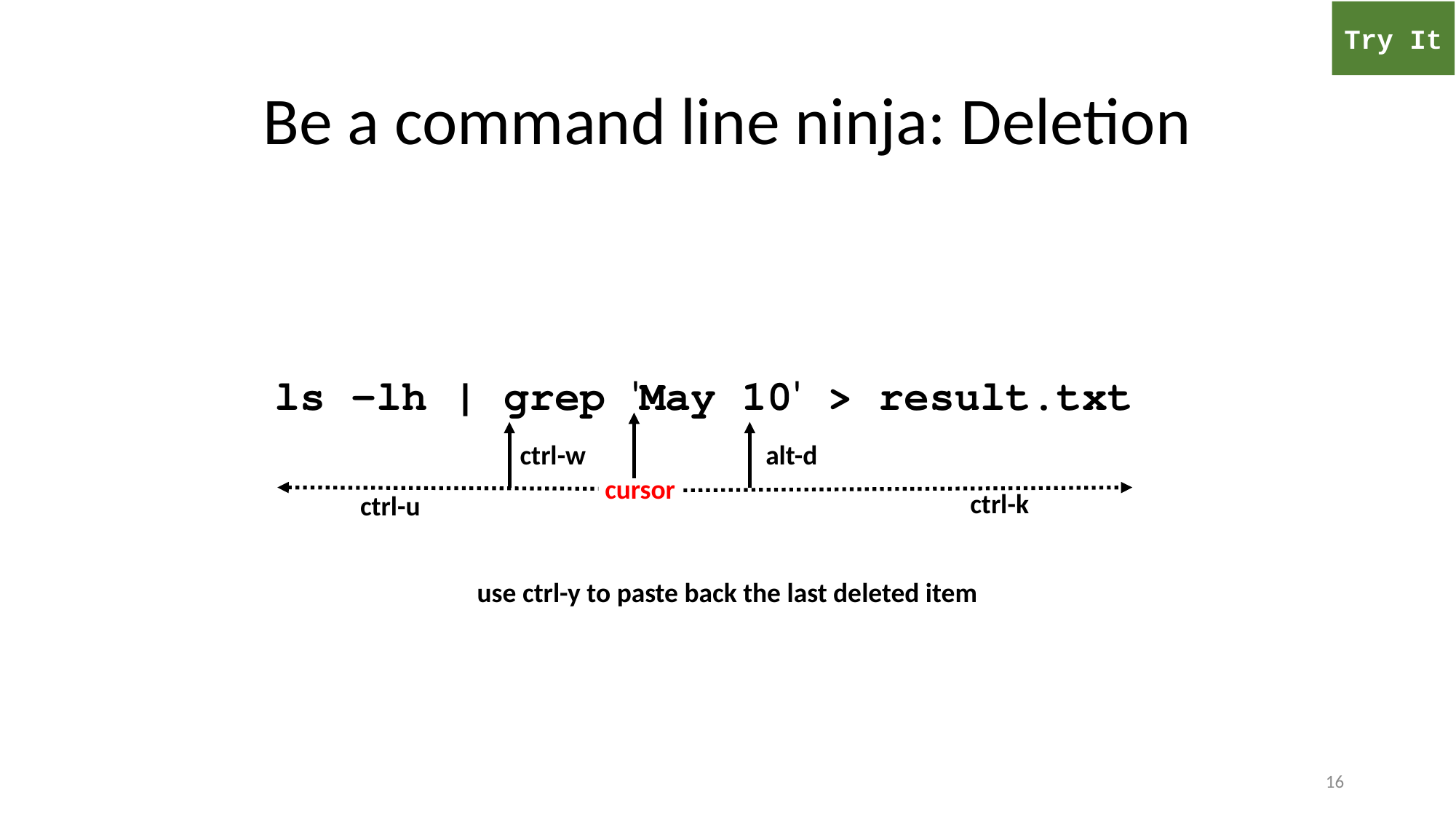

Try It
# Be a command line ninja: Deletion
ls -lh | grep 'May 10' > result.txt
ctrl-w
alt-d
cursor
ctrl-k
ctrl-u
use ctrl-y to paste back the last deleted item
16